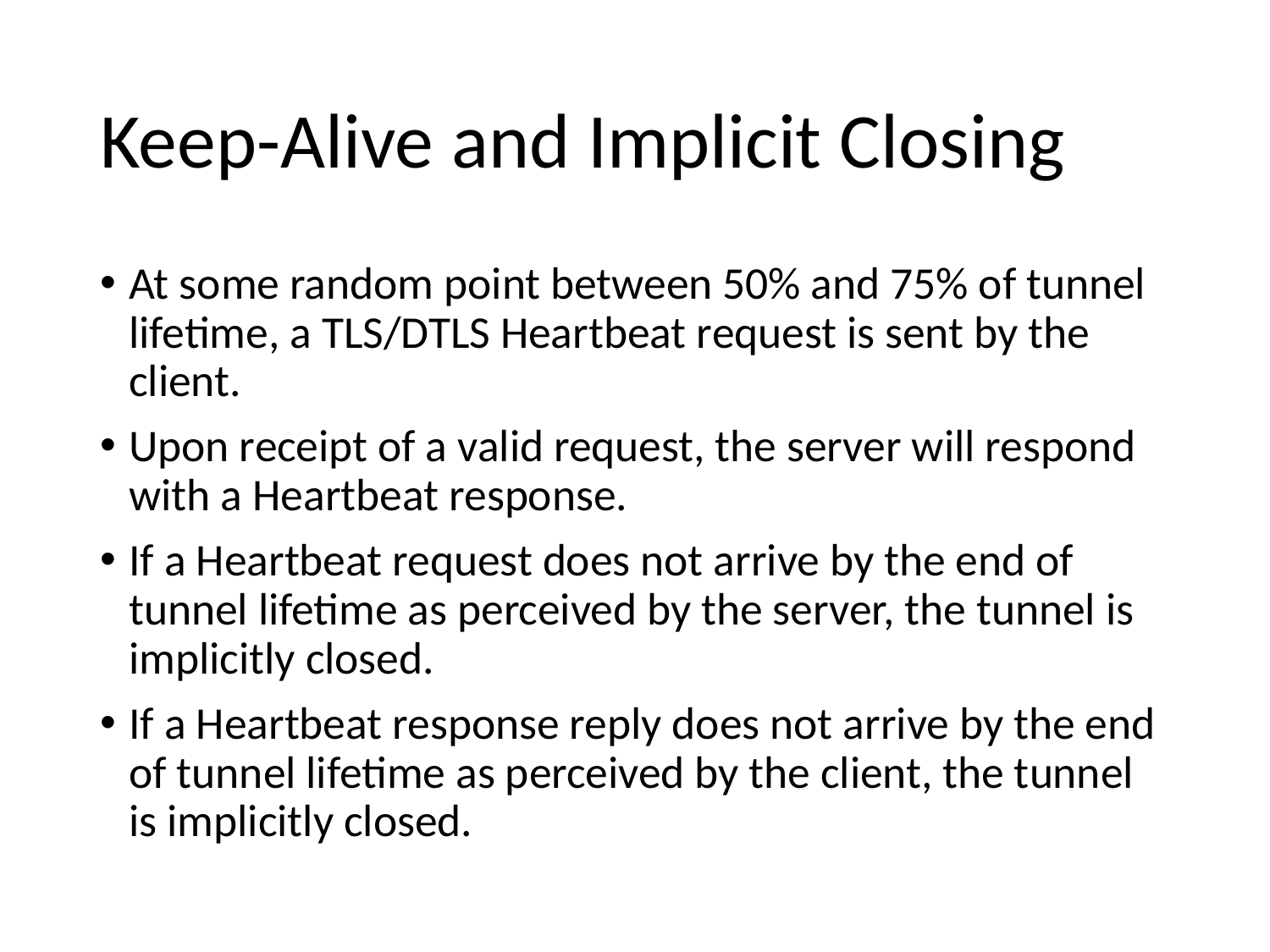

# Keep-Alive and Implicit Closing
At some random point between 50% and 75% of tunnel lifetime, a TLS/DTLS Heartbeat request is sent by the client.
Upon receipt of a valid request, the server will respond with a Heartbeat response.
If a Heartbeat request does not arrive by the end of tunnel lifetime as perceived by the server, the tunnel is implicitly closed.
If a Heartbeat response reply does not arrive by the end of tunnel lifetime as perceived by the client, the tunnel is implicitly closed.